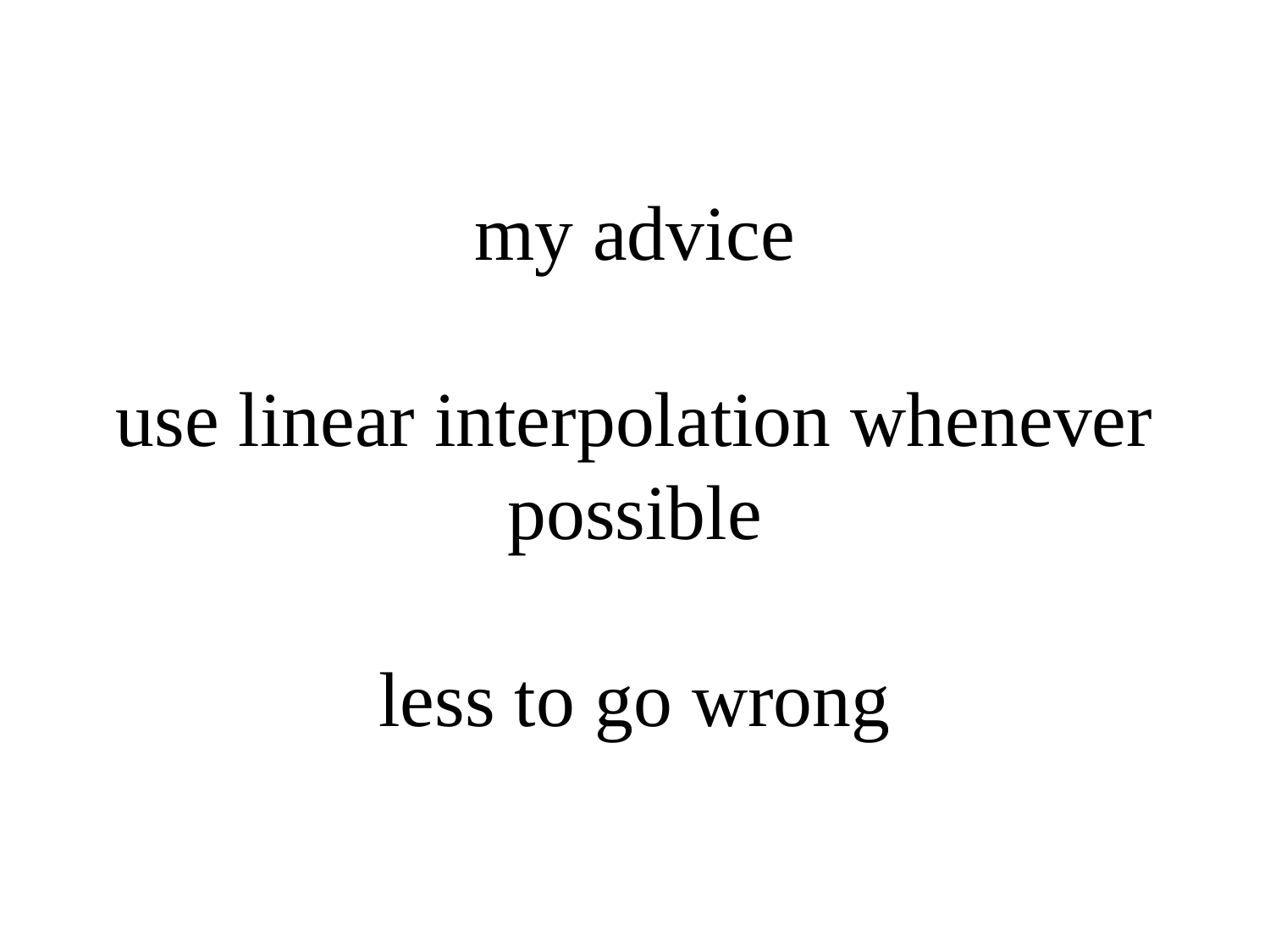

# my advice use linear interpolation whenever possible less to go wrong